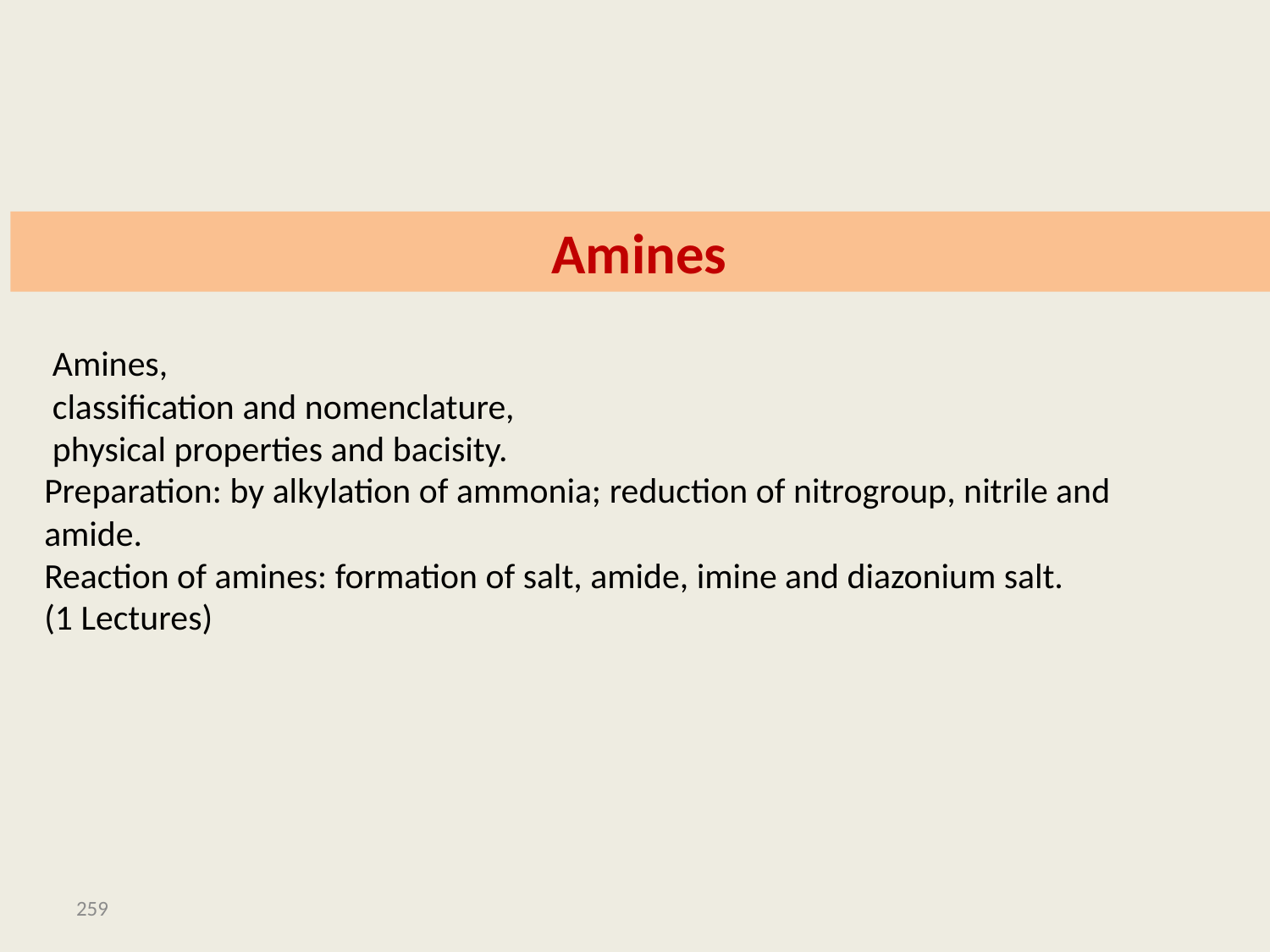

Amines
 Amines,
 classification and nomenclature,
 physical properties and bacisity.
Preparation: by alkylation of ammonia; reduction of nitrogroup, nitrile and amide.
Reaction of amines: formation of salt, amide, imine and diazonium salt.               (1 Lectures)
259